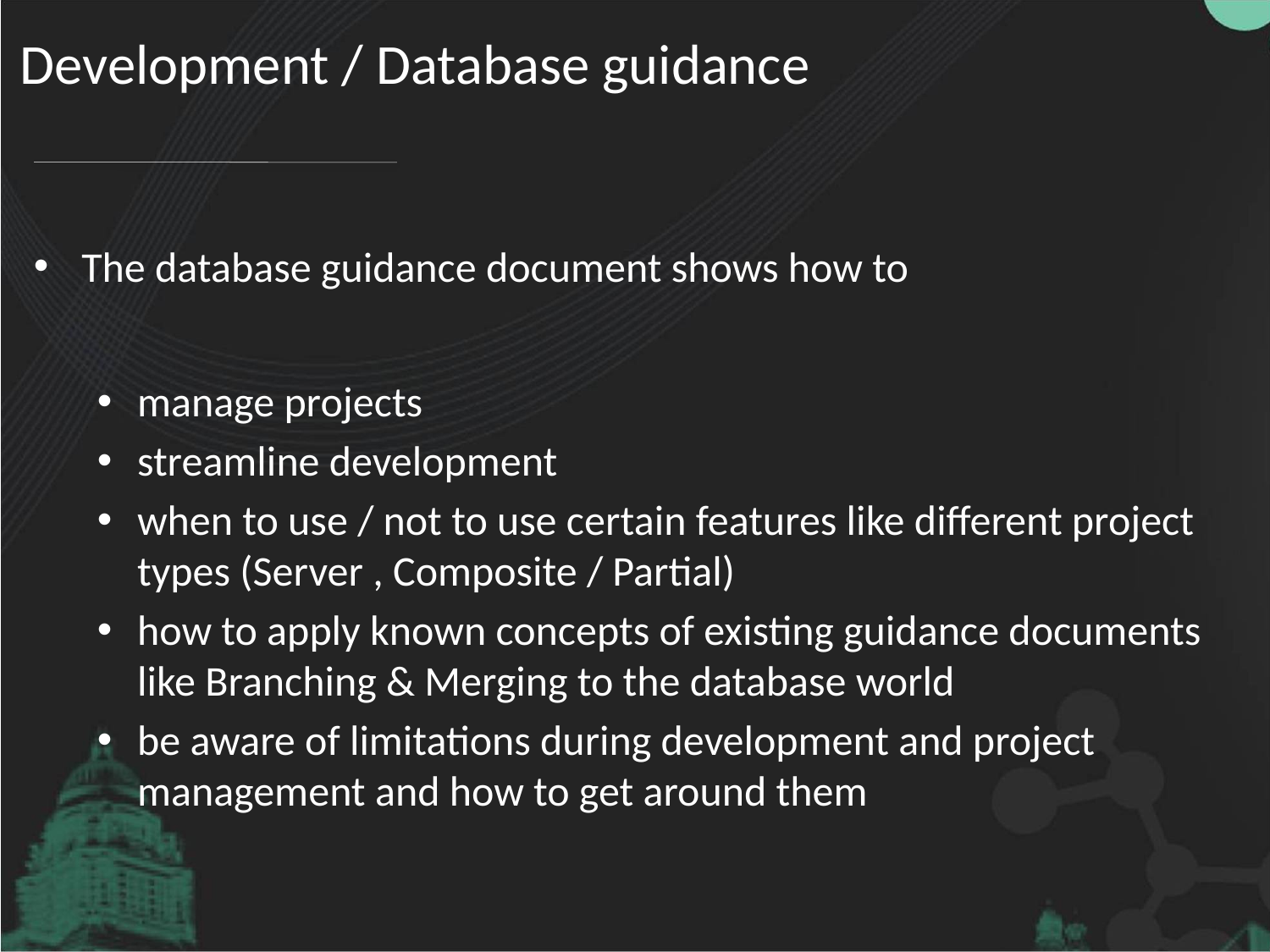

# Development / Database guidance

The database guidance document shows how to

manage projects
streamline development
when to use / not to use certain features like different project types (Server , Composite / Partial)
how to apply known concepts of existing guidance documents like Branching & Merging to the database world
be aware of limitations during development and project management and how to get around them